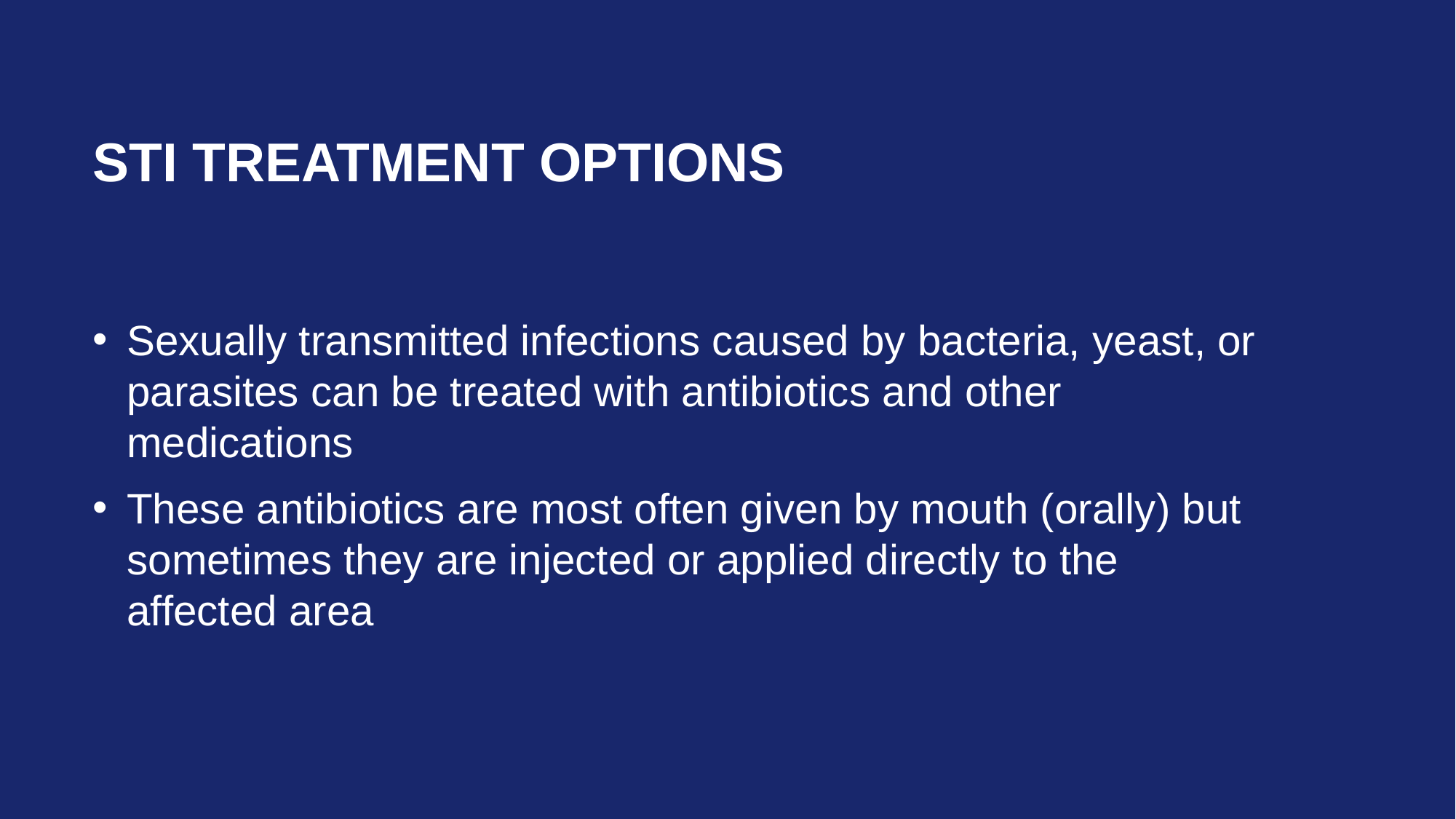

# STI Treatment Options
Sexually transmitted infections caused by bacteria, yeast, or parasites can be treated with antibiotics and other medications
These antibiotics are most often given by mouth (orally) but sometimes they are injected or applied directly to the affected area